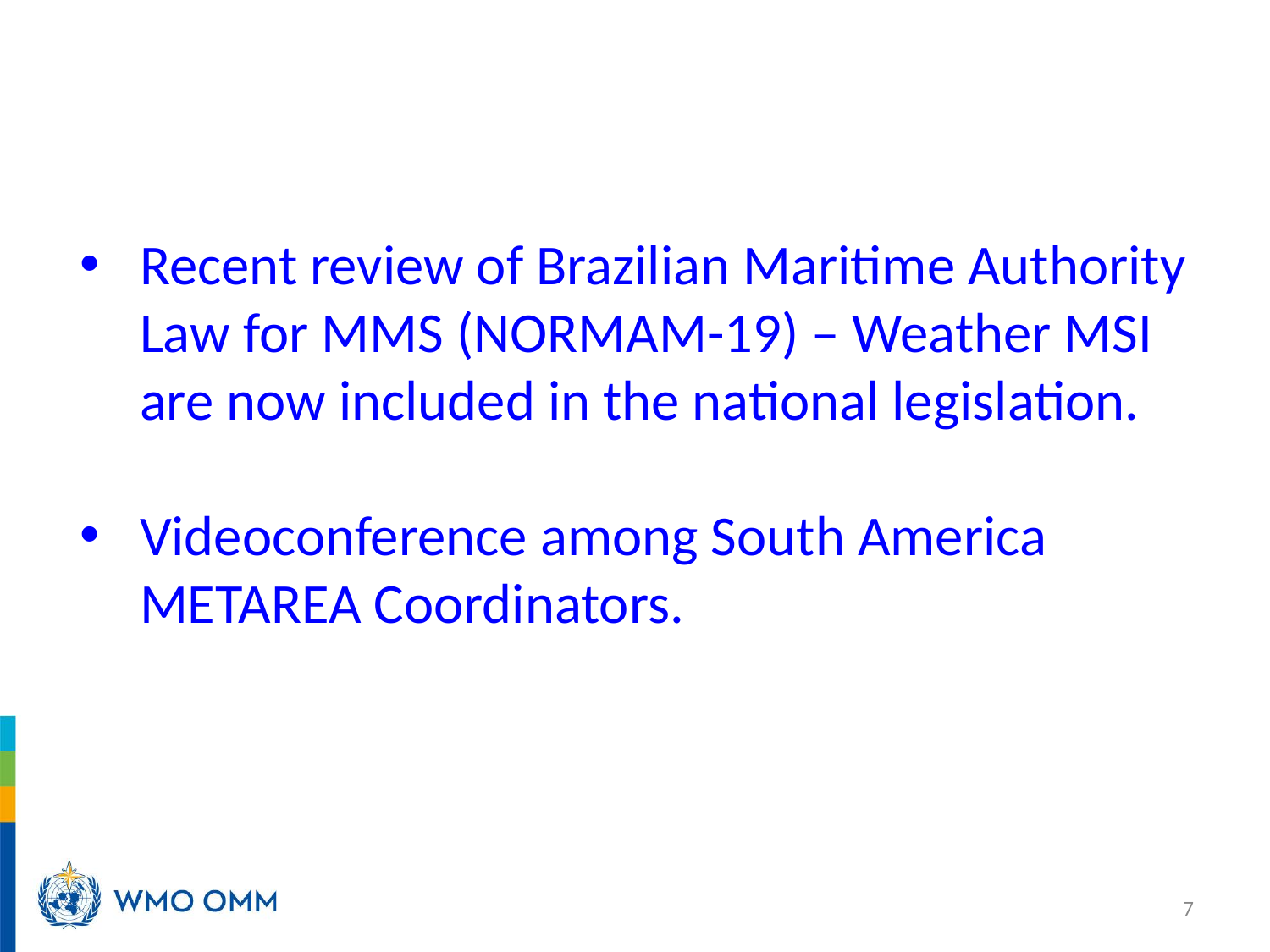

#
Recent review of Brazilian Maritime Authority Law for MMS (NORMAM-19) – Weather MSI are now included in the national legislation.

Videoconference among South America METAREA Coordinators.
7